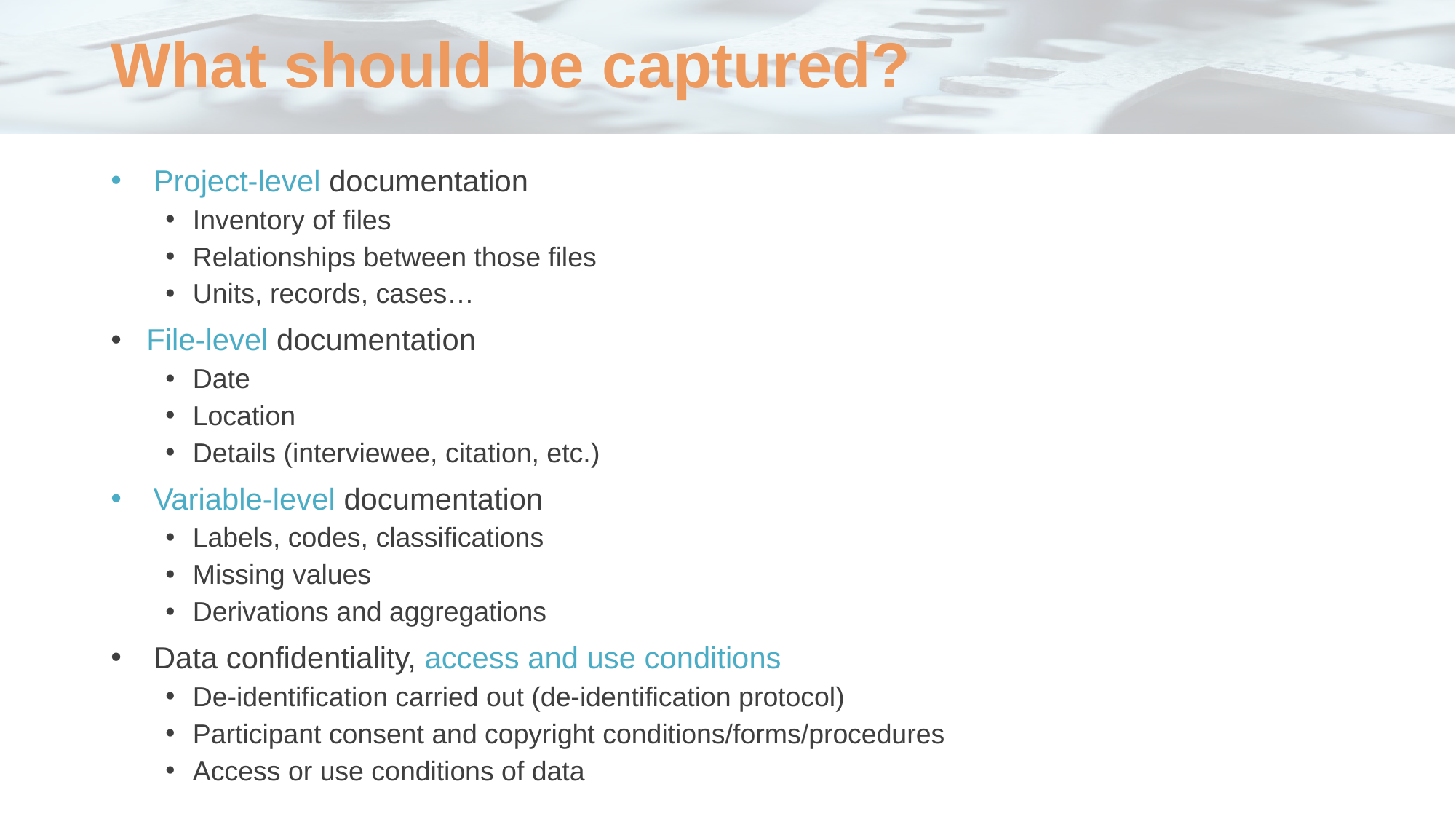

# What should be captured?
Project-level documentation
Inventory of files
Relationships between those files
Units, records, cases…
 File-level documentation
Date
Location
Details (interviewee, citation, etc.)
Variable-level documentation
Labels, codes, classifications
Missing values
Derivations and aggregations
Data confidentiality, access and use conditions
De-identification carried out (de-identification protocol)
Participant consent and copyright conditions/forms/procedures
Access or use conditions of data